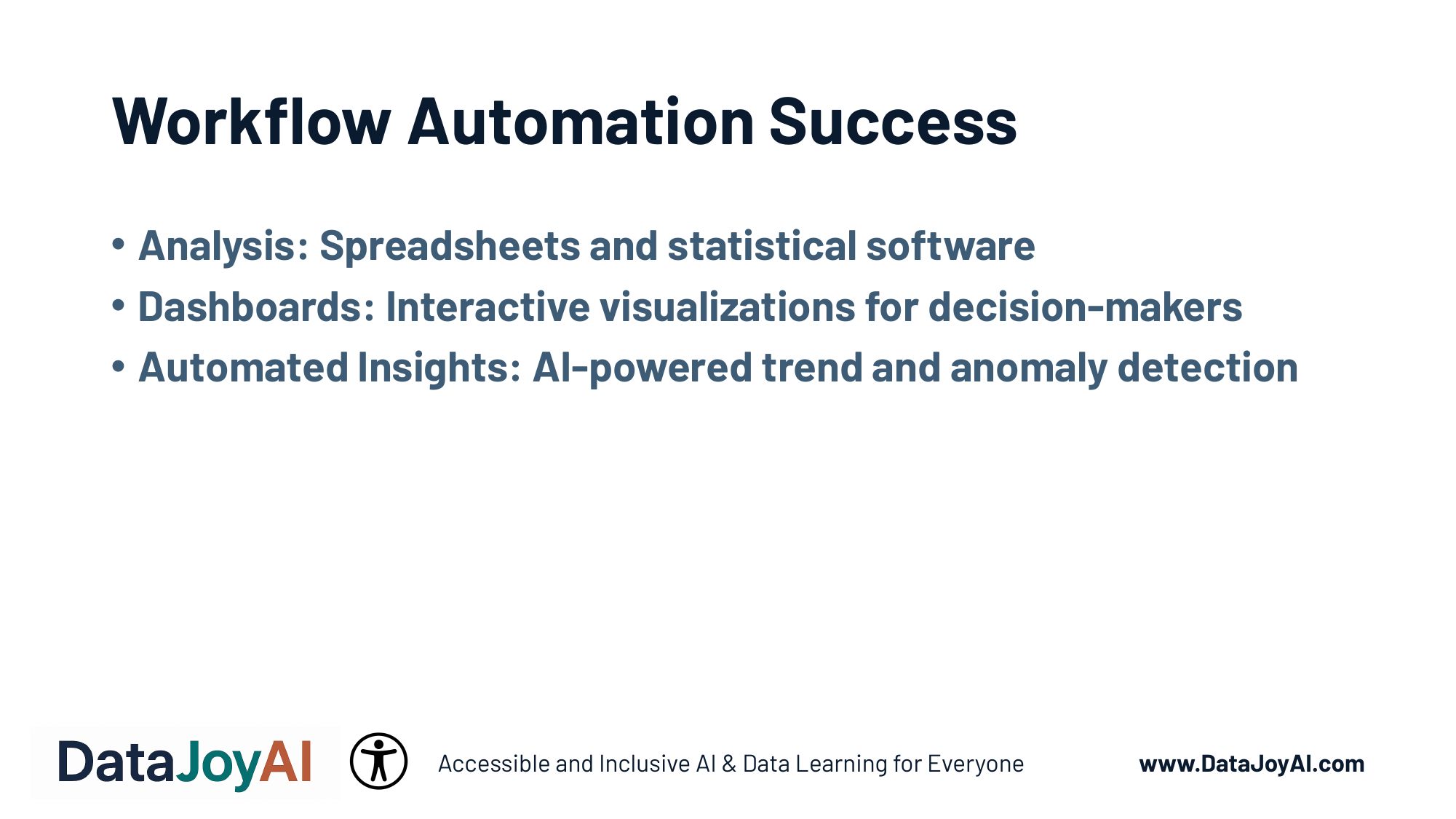

# Workflow Automation Success
Analysis: Spreadsheets and statistical software
Dashboards: Interactive visualizations for decision-makers
Automated Insights: AI-powered trend and anomaly detection